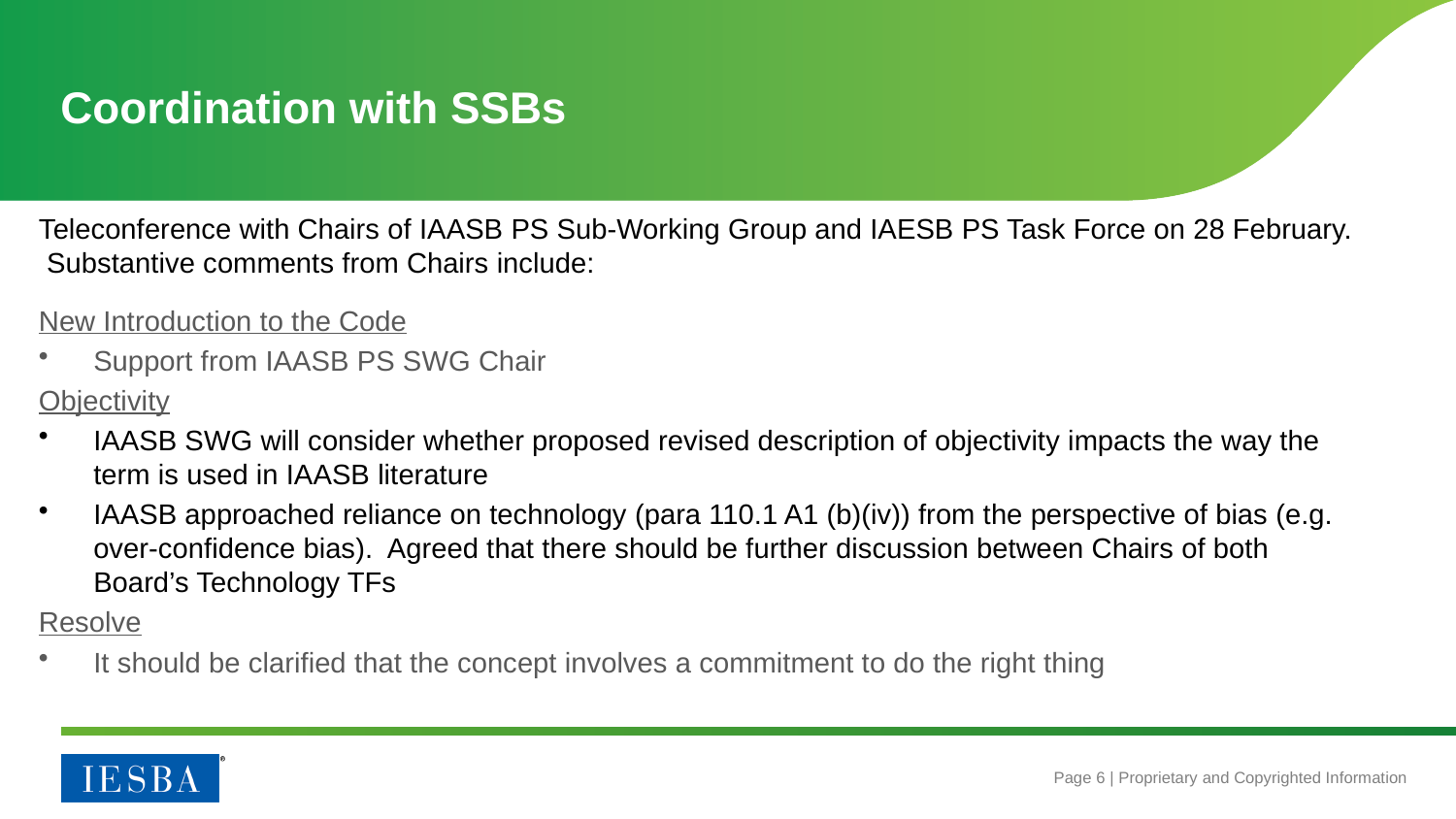

# Coordination with SSBs
Teleconference with Chairs of IAASB PS Sub-Working Group and IAESB PS Task Force on 28 February.  Substantive comments from Chairs include:
New Introduction to the Code
Support from IAASB PS SWG Chair
Objectivity
IAASB SWG will consider whether proposed revised description of objectivity impacts the way the term is used in IAASB literature
IAASB approached reliance on technology (para 110.1 A1 (b)(iv)) from the perspective of bias (e.g. over-confidence bias).  Agreed that there should be further discussion between Chairs of both Board’s Technology TFs
Resolve
It should be clarified that the concept involves a commitment to do the right thing